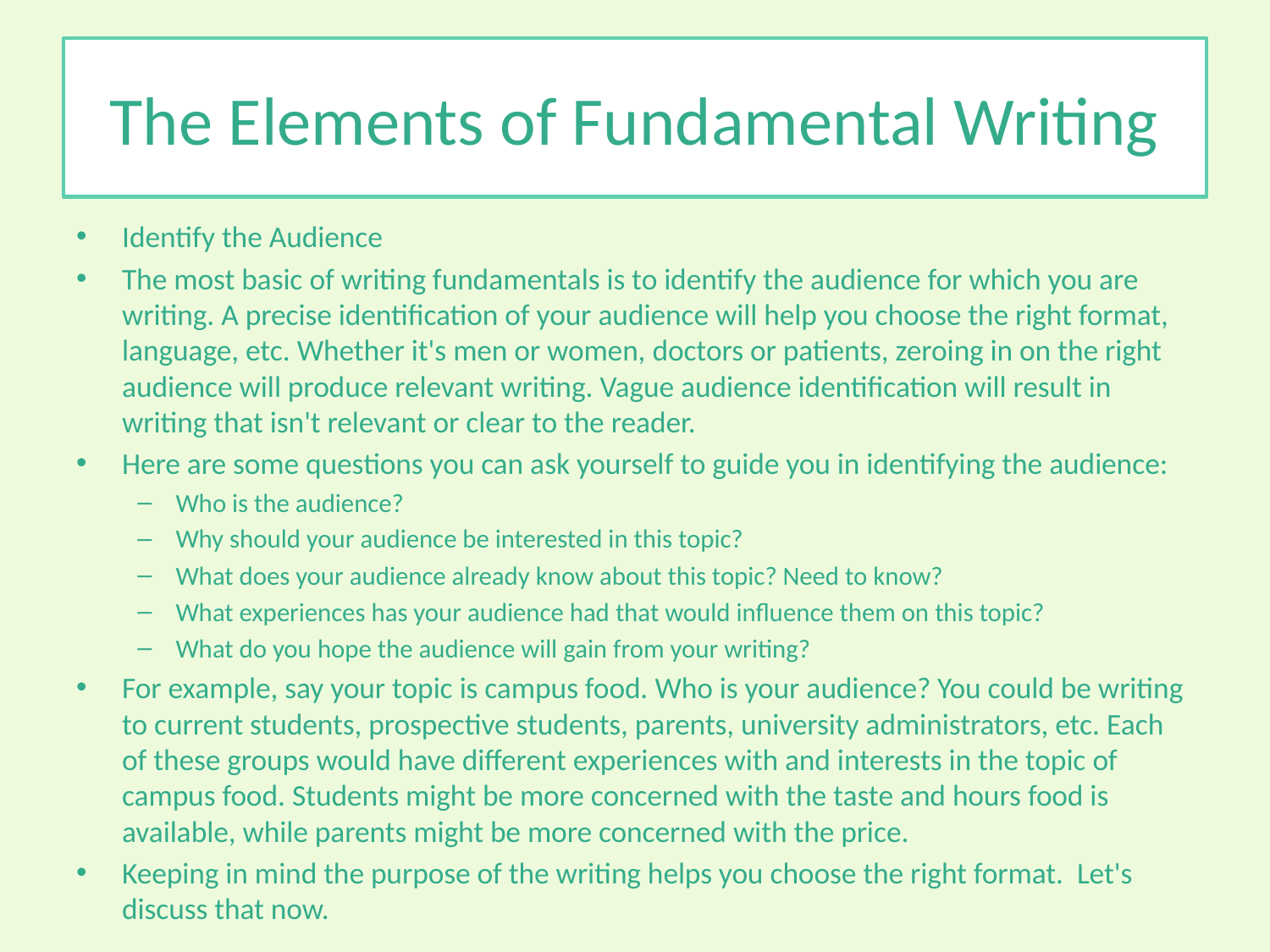

# The Elements of Fundamental Writing
Identify the Audience
The most basic of writing fundamentals is to identify the audience for which you are writing. A precise identification of your audience will help you choose the right format, language, etc. Whether it's men or women, doctors or patients, zeroing in on the right audience will produce relevant writing. Vague audience identification will result in writing that isn't relevant or clear to the reader.
Here are some questions you can ask yourself to guide you in identifying the audience:
Who is the audience?
Why should your audience be interested in this topic?
What does your audience already know about this topic? Need to know?
What experiences has your audience had that would influence them on this topic?
What do you hope the audience will gain from your writing?
For example, say your topic is campus food. Who is your audience? You could be writing to current students, prospective students, parents, university administrators, etc. Each of these groups would have different experiences with and interests in the topic of campus food. Students might be more concerned with the taste and hours food is available, while parents might be more concerned with the price.
Keeping in mind the purpose of the writing helps you choose the right format.  Let's discuss that now.